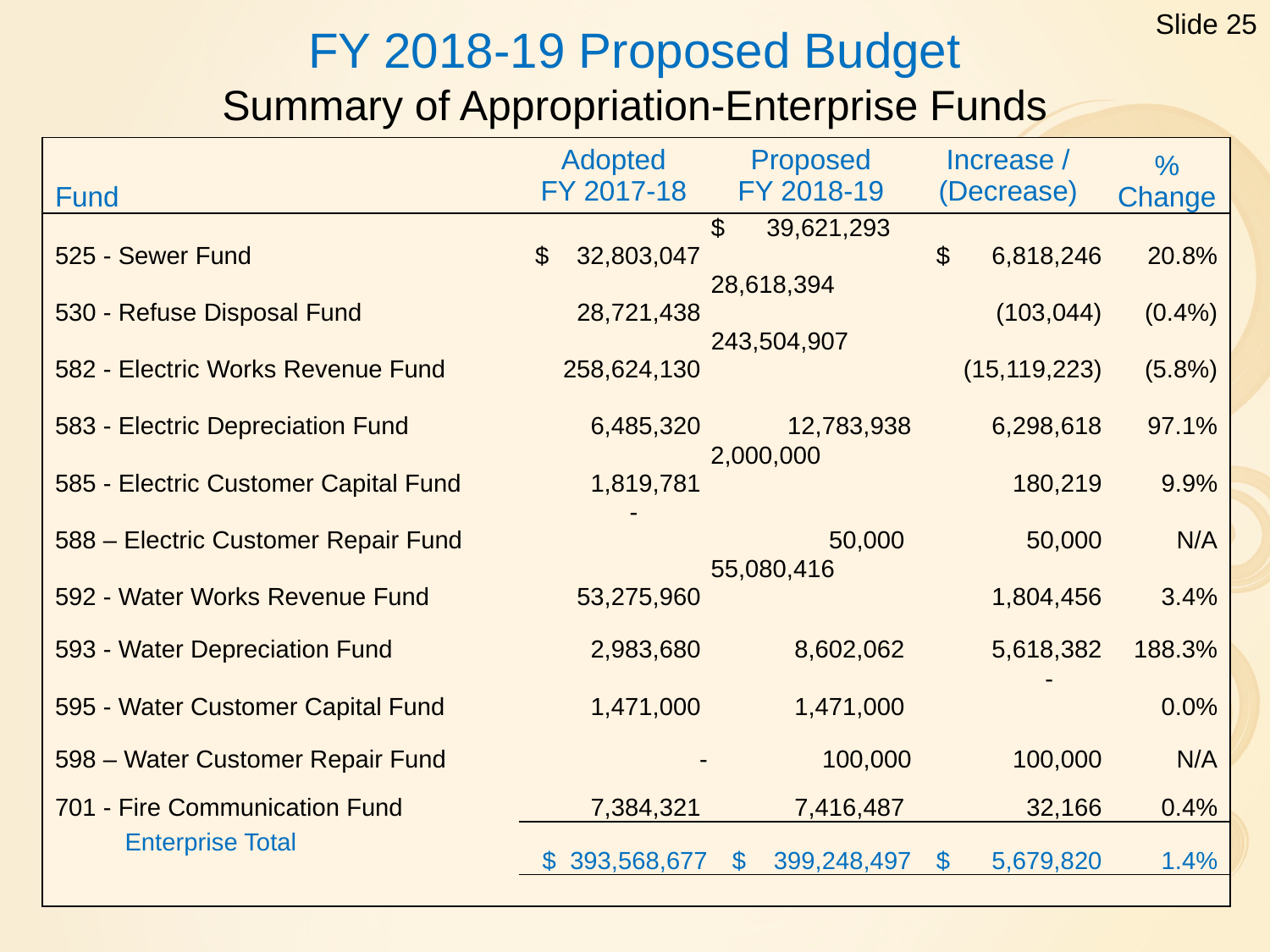

Slide 25
# FY 2018-19 Proposed Budget Summary of Appropriation-Enterprise Funds
| Fund | Adopted FY 2017-18 | Proposed FY 2018-19 | Increase / (Decrease) | % Change |
| --- | --- | --- | --- | --- |
| 525 - Sewer Fund | $ 32,803,047 | $ 39,621,293 | $ 6,818,246 | 20.8% |
| 530 - Refuse Disposal Fund | 28,721,438 | 28,618,394 | (103,044) | (0.4%) |
| 582 - Electric Works Revenue Fund | 258,624,130 | 243,504,907 | (15,119,223) | (5.8%) |
| 583 - Electric Depreciation Fund | 6,485,320 | 12,783,938 | 6,298,618 | 97.1% |
| 585 - Electric Customer Capital Fund | 1,819,781 | 2,000,000 | 180,219 | 9.9% |
| 588 – Electric Customer Repair Fund | - | 50,000 | 50,000 | N/A |
| 592 - Water Works Revenue Fund | 53,275,960 | 55,080,416 | 1,804,456 | 3.4% |
| 593 - Water Depreciation Fund | 2,983,680 | 8,602,062 | 5,618,382 | 188.3% |
| 595 - Water Customer Capital Fund | 1,471,000 | 1,471,000 | - | 0.0% |
| 598 – Water Customer Repair Fund | - | 100,000 | 100,000 | N/A |
| 701 - Fire Communication Fund | 7,384,321 | 7,416,487 | 32,166 | 0.4% |
| Enterprise Total | $ 393,568,677 | $ 399,248,497 | $ 5,679,820 | 1.4% |
|  |  |  |  |  |